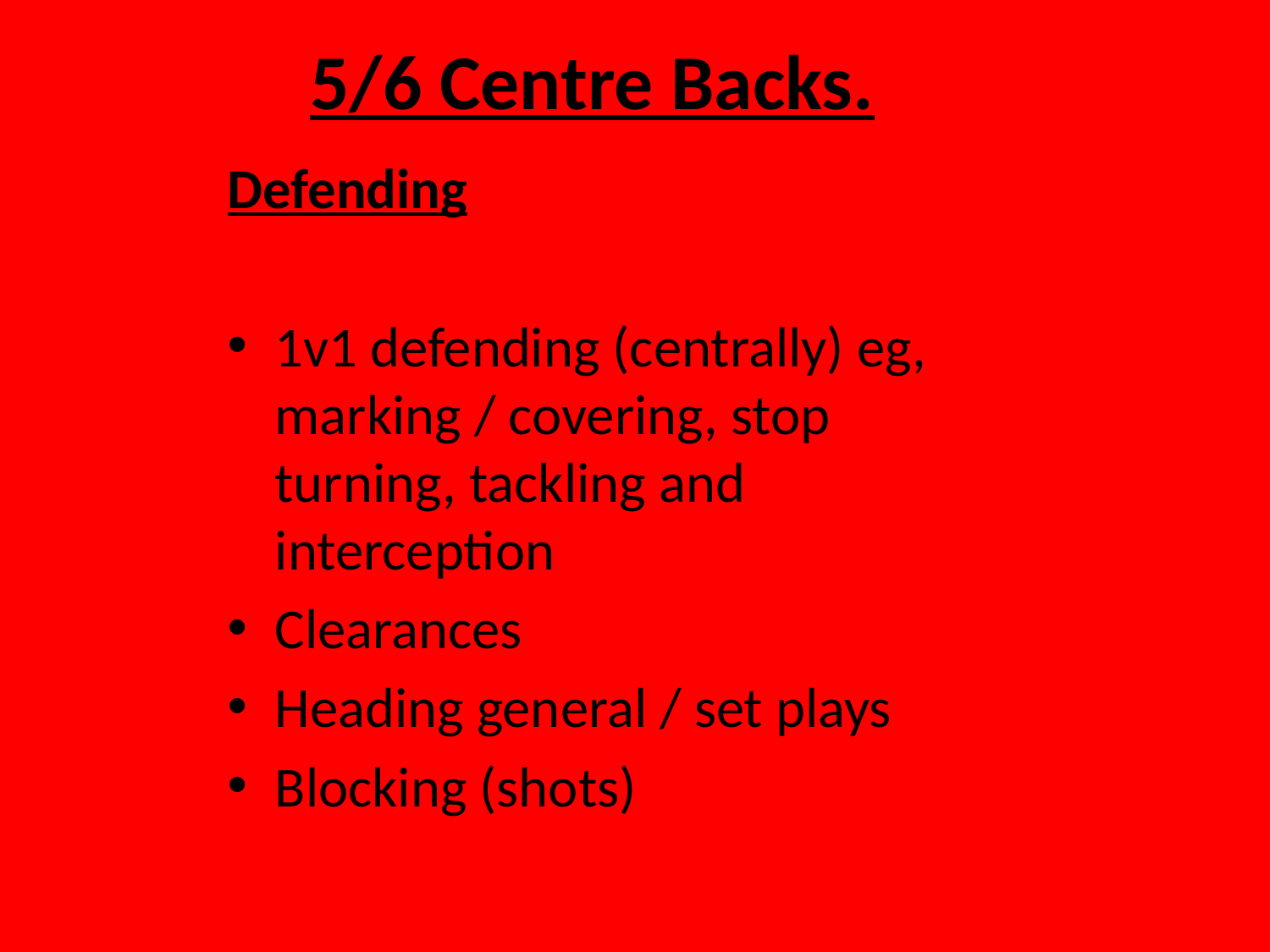

5/6 Centre Backs.
Defending

1v1 defending (centrally) eg, marking / covering, stop turning, tackling and interception
Clearances
Heading general / set plays
Blocking (shots)